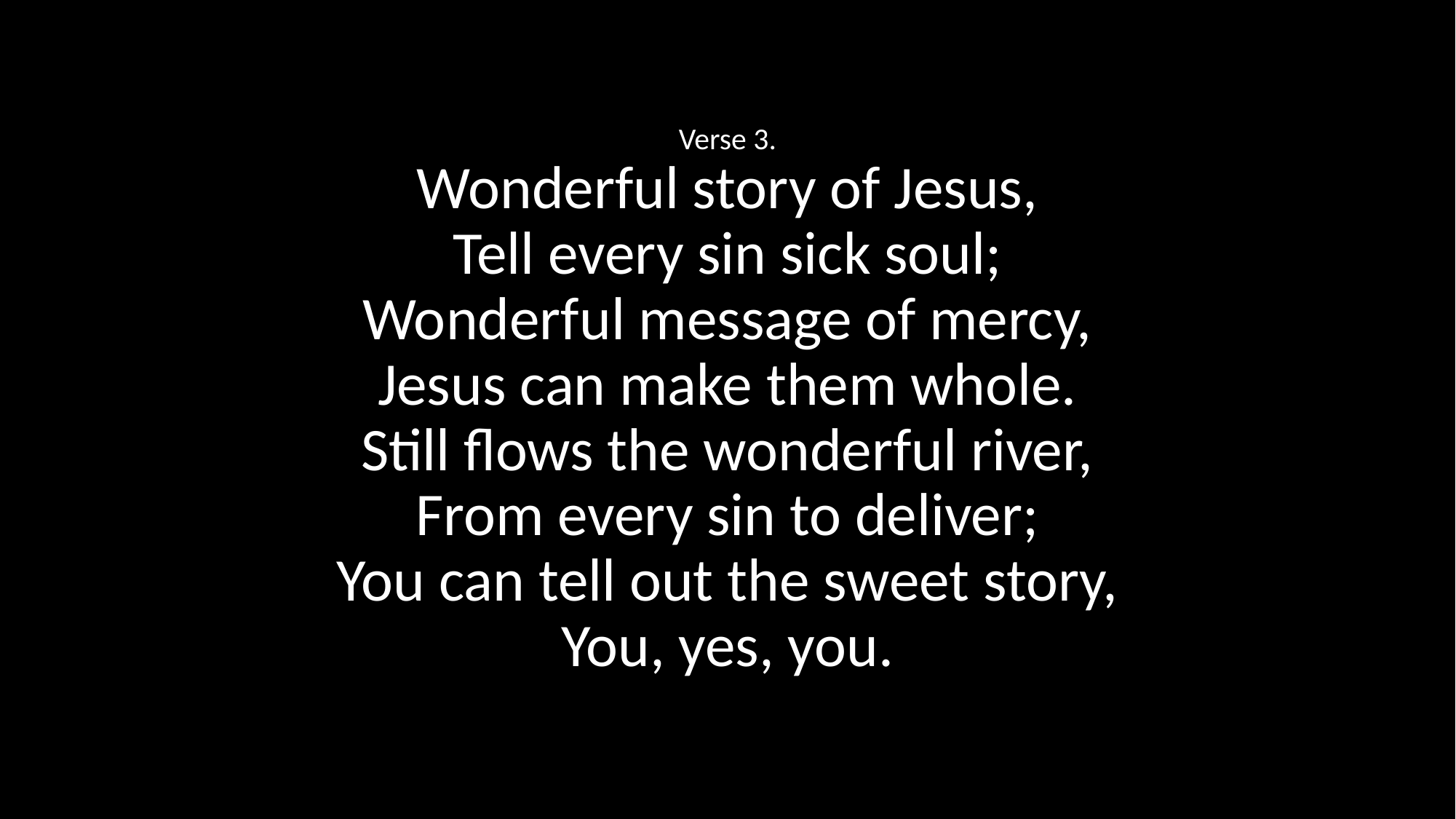

Verse 3.
Wonderful story of Jesus,
Tell every sin sick soul;
Wonderful message of mercy,
Jesus can make them whole.
Still flows the wonderful river,
From every sin to deliver;
You can tell out the sweet story,
You, yes, you.